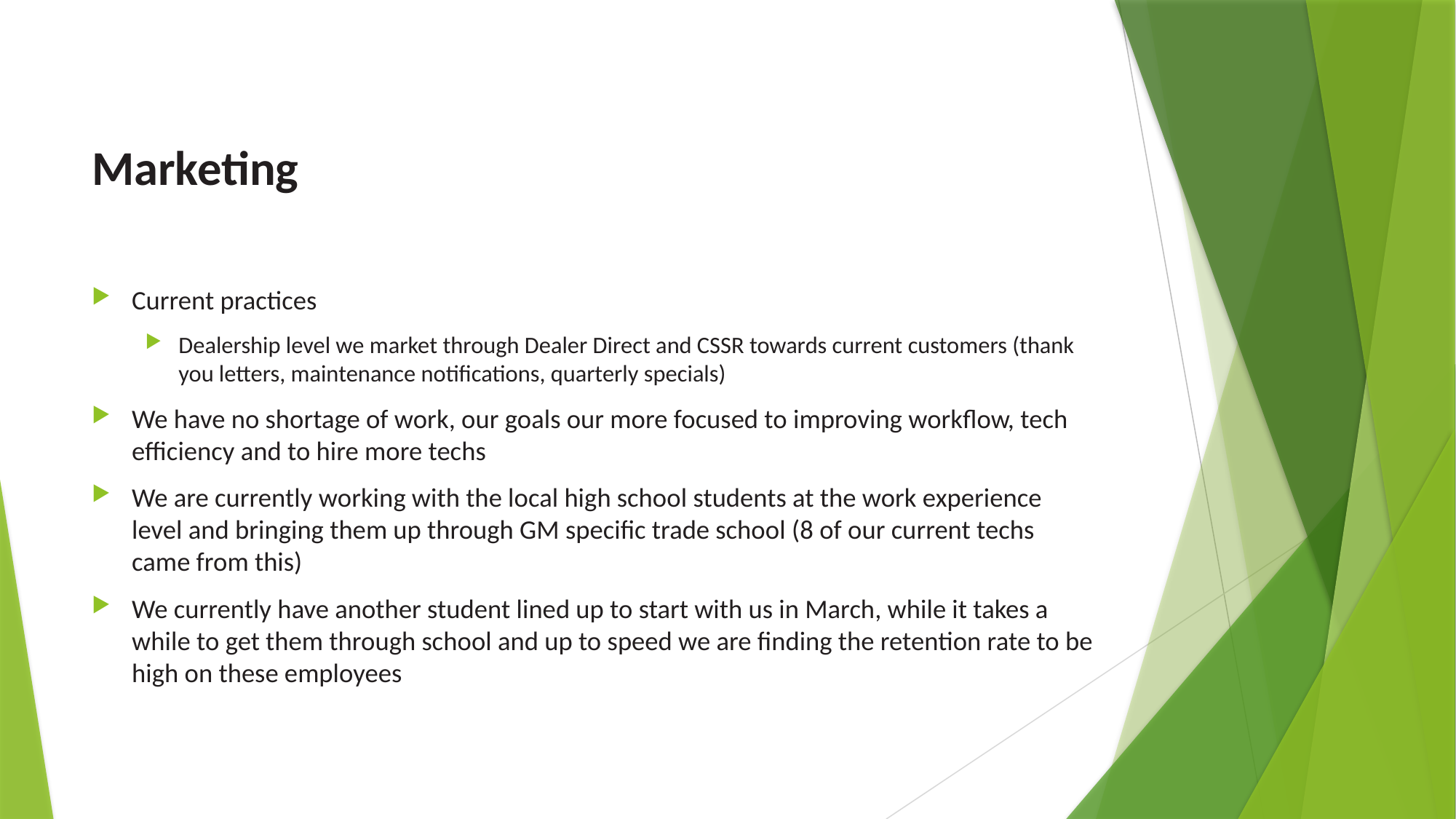

# Marketing

Current practices
Dealership level we market through Dealer Direct and CSSR towards current customers (thank you letters, maintenance notifications, quarterly specials)
We have no shortage of work, our goals our more focused to improving workflow, tech efficiency and to hire more techs
We are currently working with the local high school students at the work experience level and bringing them up through GM specific trade school (8 of our current techs came from this)
We currently have another student lined up to start with us in March, while it takes a while to get them through school and up to speed we are finding the retention rate to be high on these employees